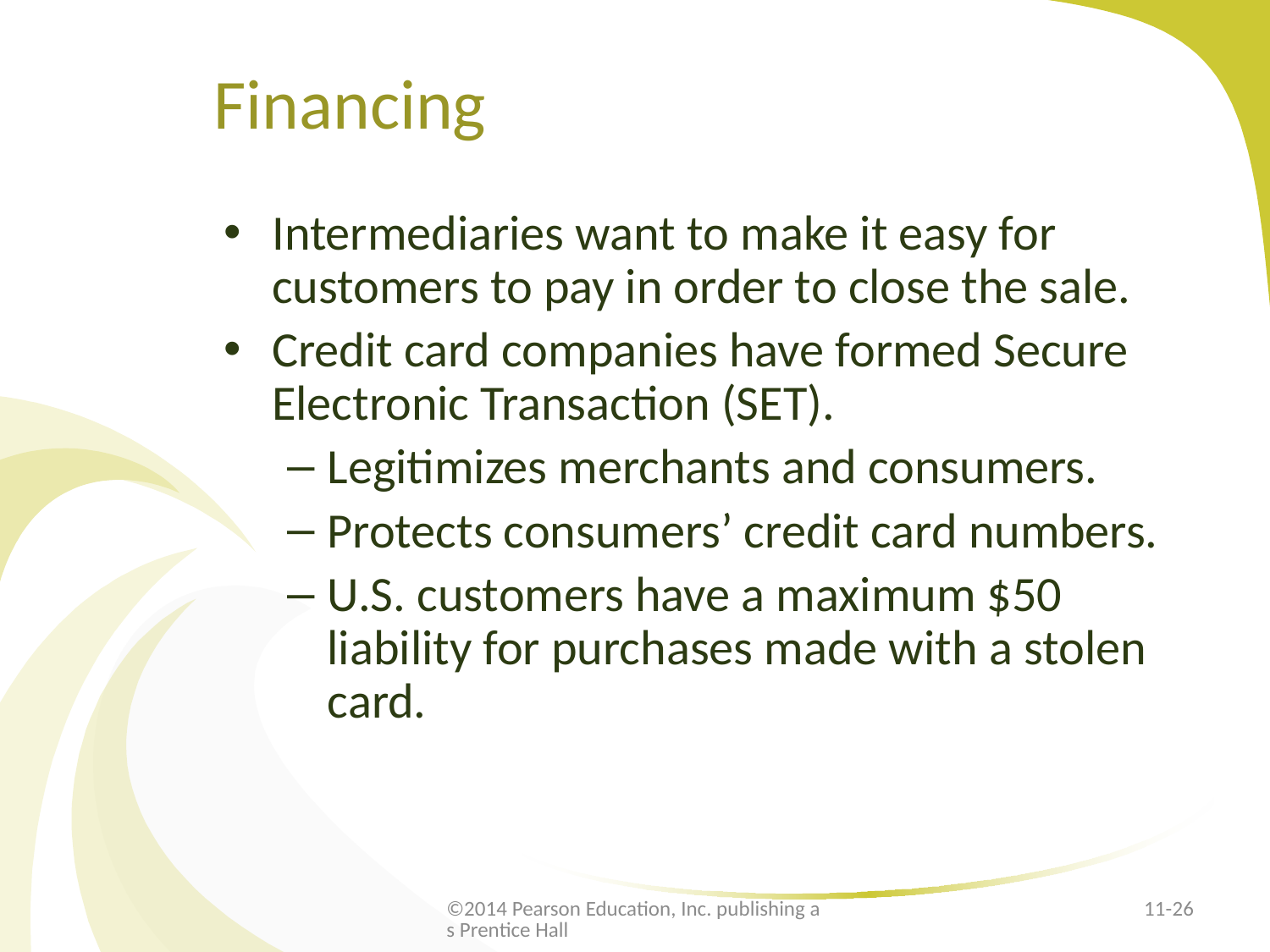

# Financing
Intermediaries want to make it easy for customers to pay in order to close the sale.
Credit card companies have formed Secure Electronic Transaction (SET).
Legitimizes merchants and consumers.
Protects consumers’ credit card numbers.
U.S. customers have a maximum $50 liability for purchases made with a stolen card.
©2014 Pearson Education, Inc. publishing as Prentice Hall
11-26